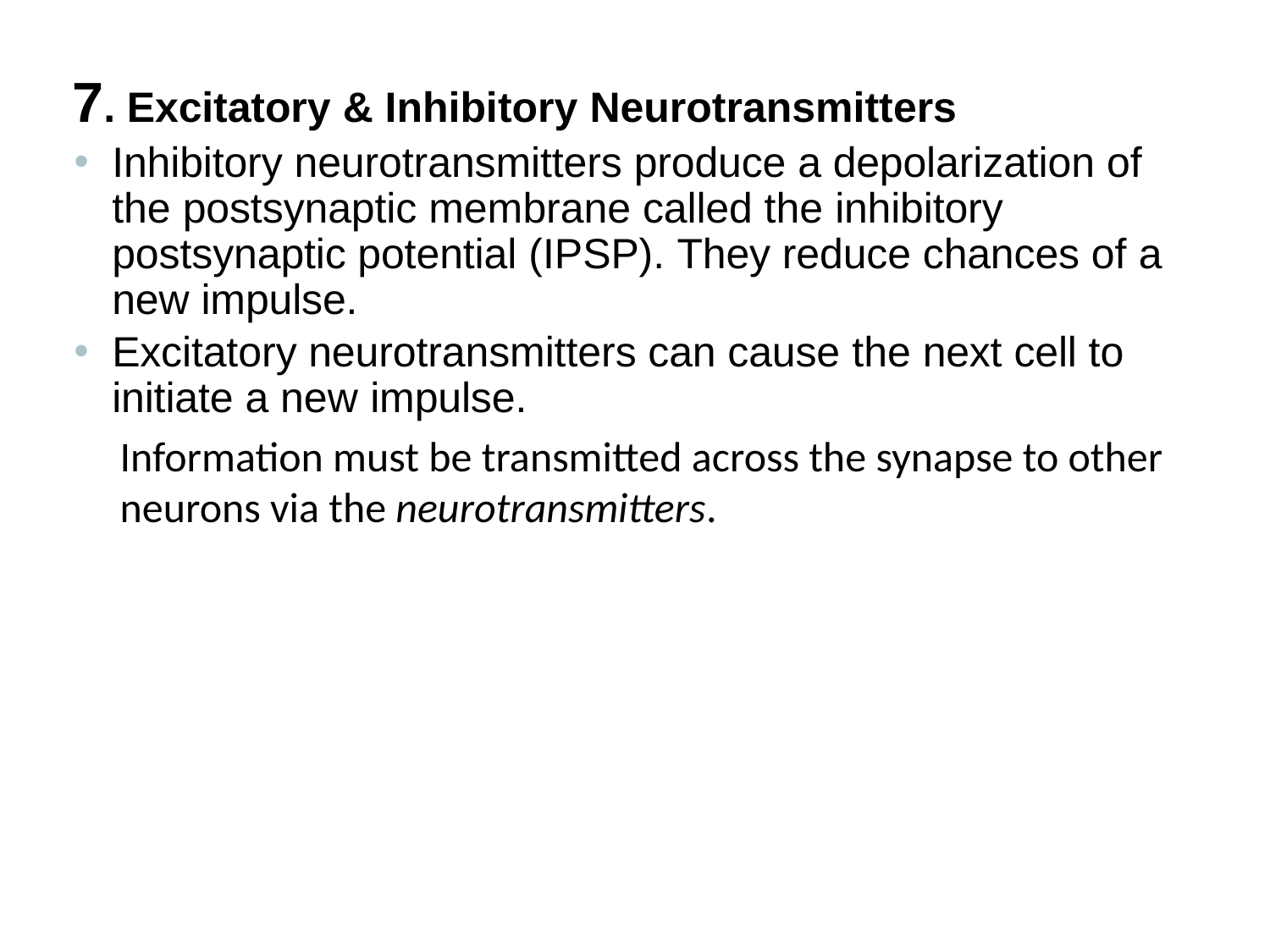

7. Excitatory & Inhibitory Neurotransmitters
Inhibitory neurotransmitters produce a depolarization of  the postsynaptic membrane called the inhibitory  postsynaptic potential (IPSP). They reduce chances of a  new impulse.
Excitatory neurotransmitters can cause the next cell to  initiate a new impulse.
	Information must be transmitted across the synapse to other neurons via the neurotransmitters.